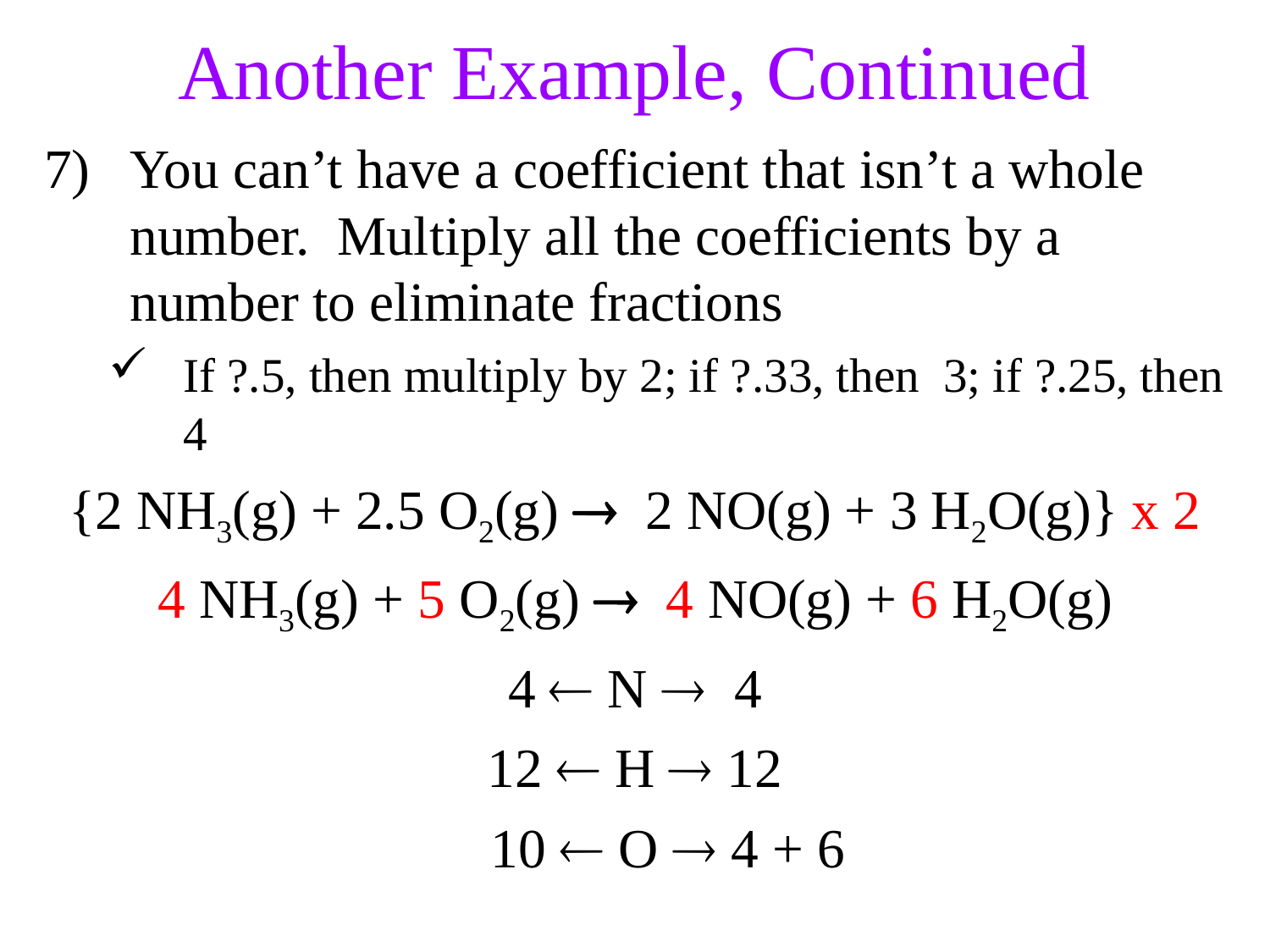

Another Example, Continued
You can’t have a coefficient that isn’t a whole number.  Multiply all the coefficients by a number to eliminate fractions
If ?.5, then multiply by 2; if ?.33, then  3; if ?.25, then 4
{2 NH3(g) + 2.5 O2(g) → 2 NO(g) + 3 H2O(g)} x 2
4 NH3(g) + 5 O2(g) → 4 NO(g) + 6 H2O(g)
4 ← N → 4
12 ← H → 12
	10 ← O → 4 + 6